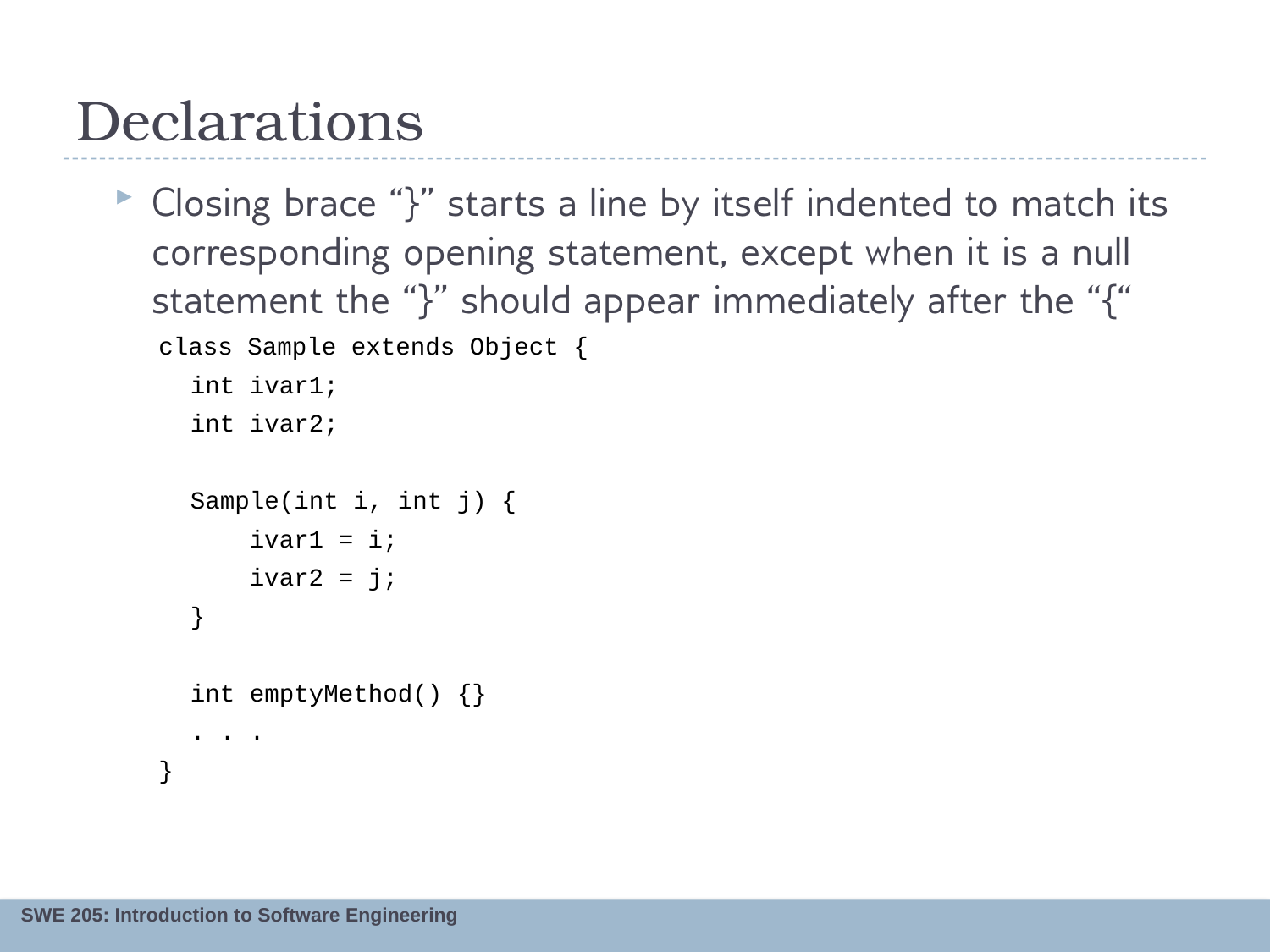

# Declarations
Closing brace “}” starts a line by itself indented to match its corresponding opening statement, except when it is a null statement the “}” should appear immediately after the “{“
class Sample extends Object {
	int ivar1;
	int ivar2;

 	Sample(int i, int j) {
	    ivar1 = i;
	    ivar2 = j;
 	}

 	int emptyMethod() {}
	. . .
}